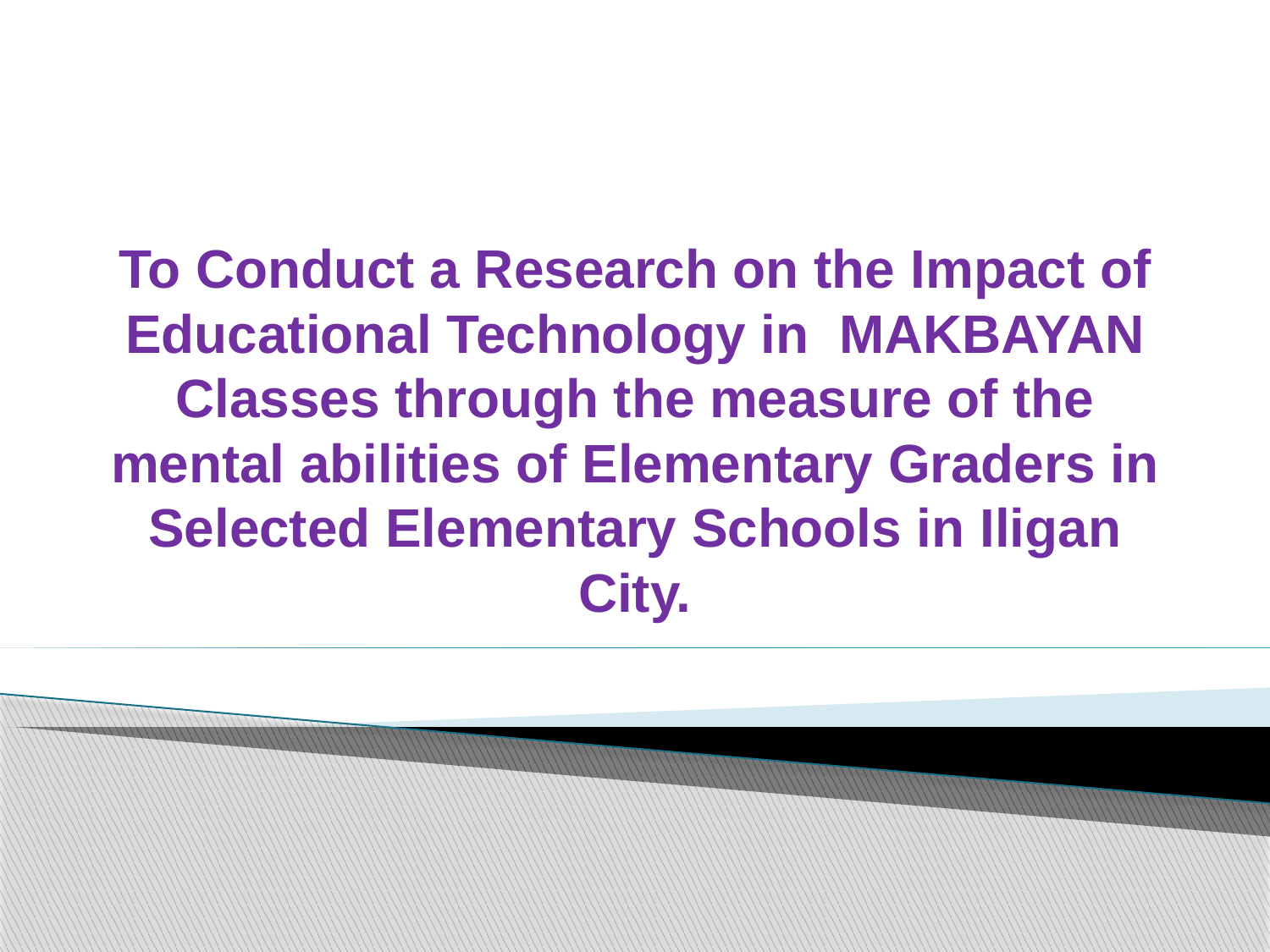

# To Conduct a Research on the Impact of Educational Technology in  MAKBAYAN Classes through the measure of the mental abilities of Elementary Graders in Selected Elementary Schools in Iligan City.